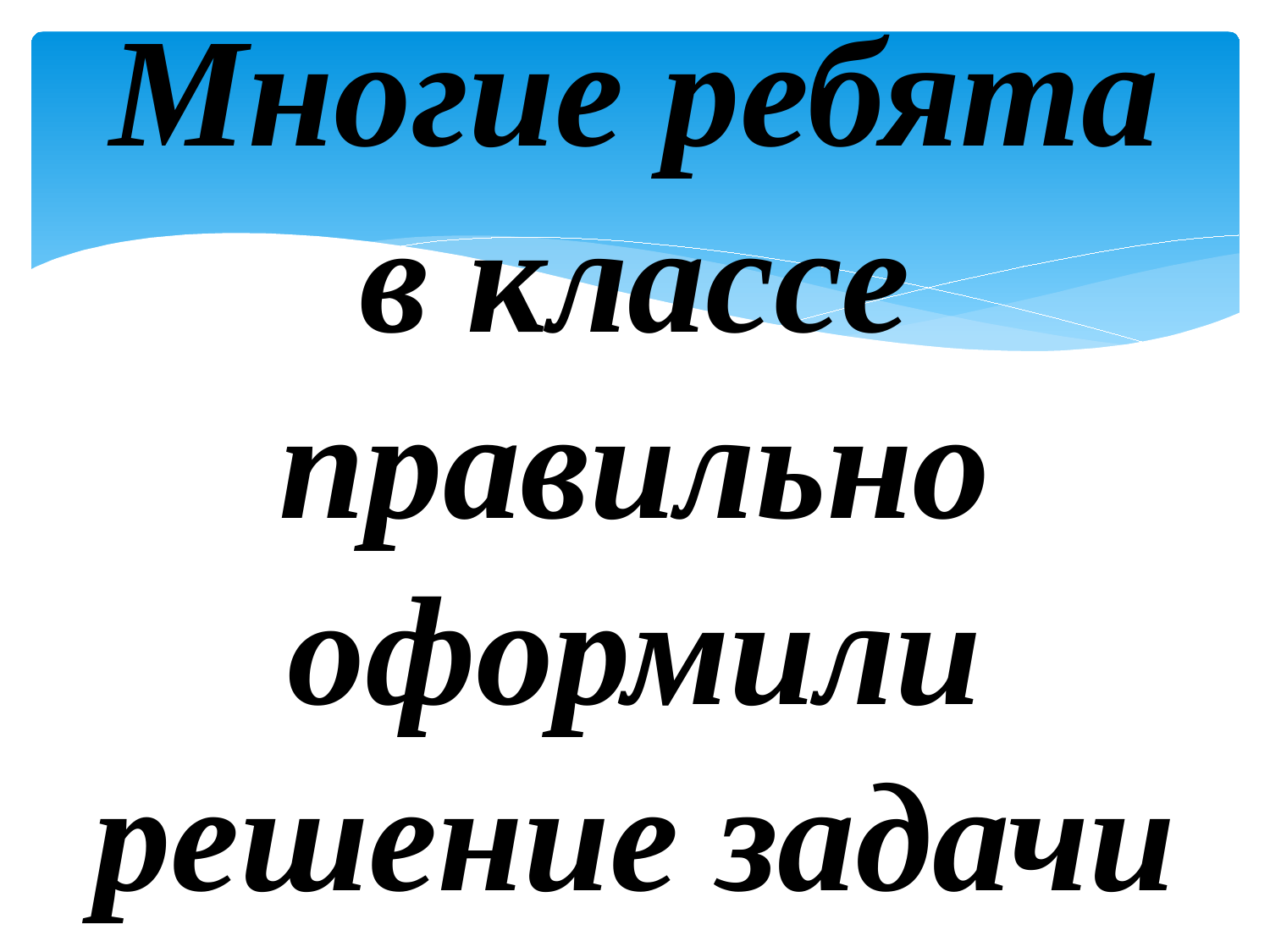

# Многие ребята в классе правильно оформили решение задачи